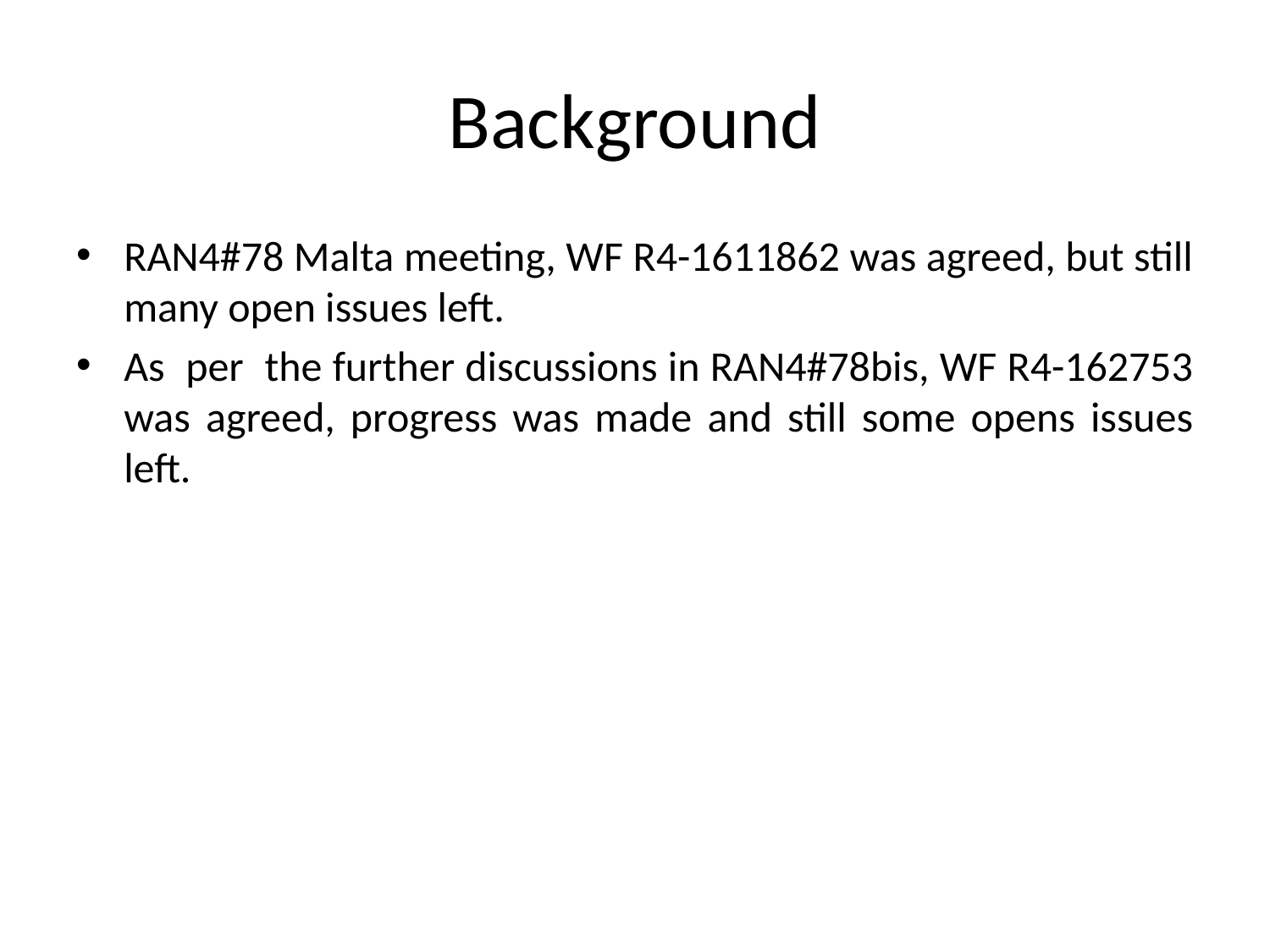

# Background
RAN4#78 Malta meeting, WF R4-1611862 was agreed, but still many open issues left.
As  per  the further discussions in RAN4#78bis, WF R4-162753 was agreed, progress was made and still some opens issues left.